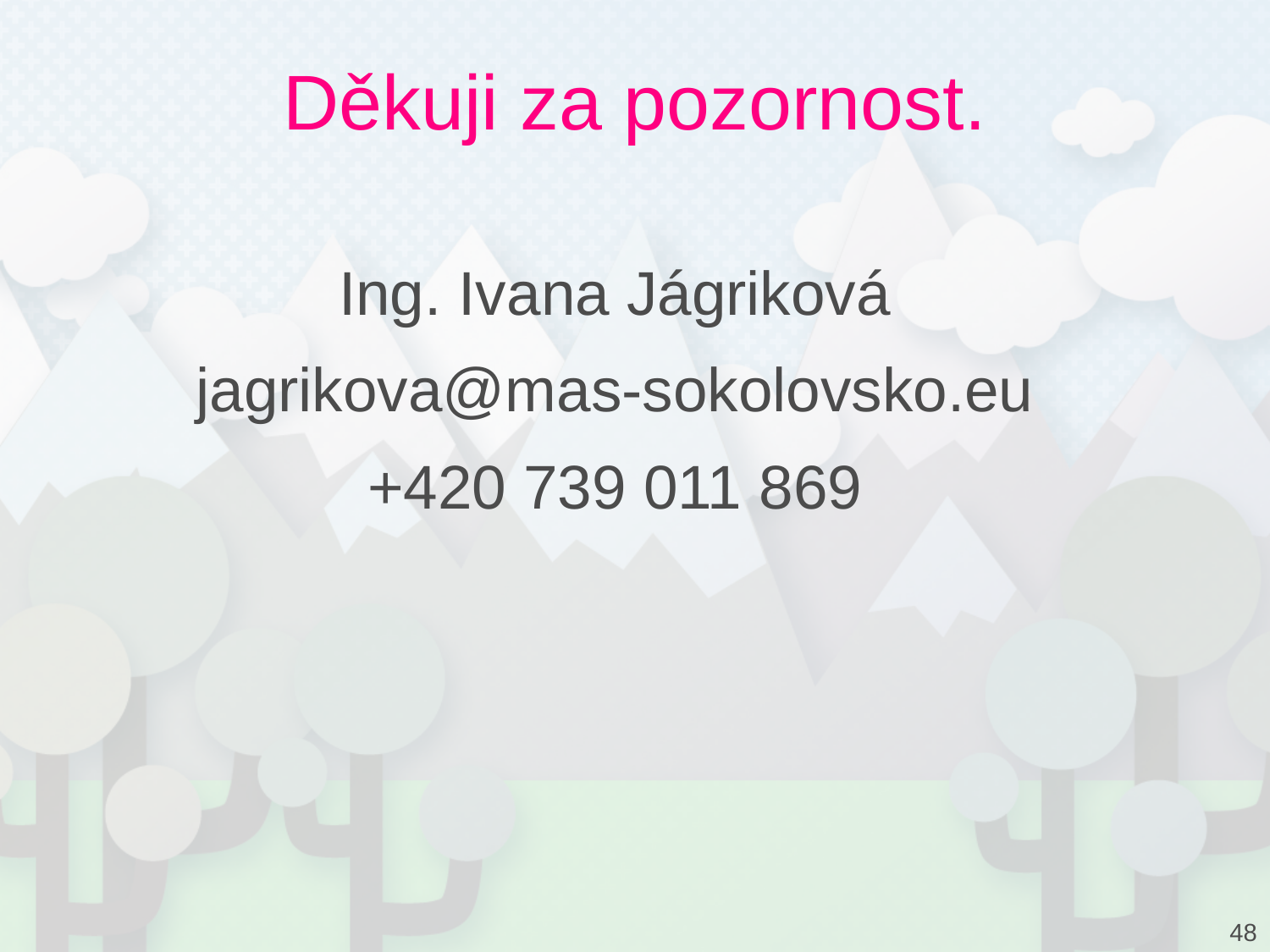

# Děkuji za pozornost.

Ing. Ivana Jágriková
jagrikova@mas-sokolovsko.eu
+420 739 011 869

48